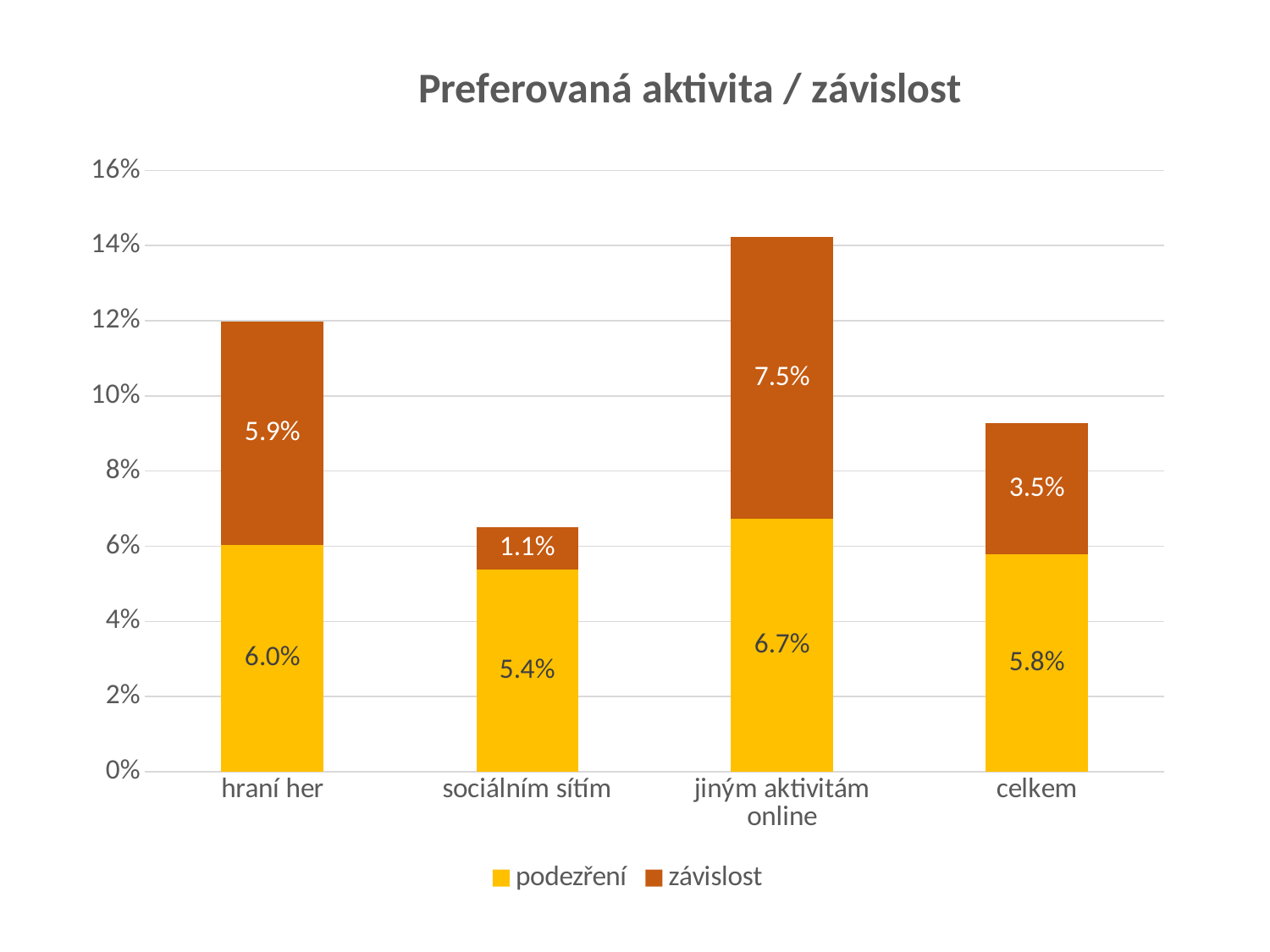

### Chart: Preferovaná aktivita / závislost

| Category | podezření | závislost |
|---|---|---|
| hraní her | 0.06035396256899657 | 0.05939346252066005 |
| sociálním sítím | 0.05375815217139992 | 0.011375946495525938 |
| jiným aktivitám online | 0.06721636288059787 | 0.07511909164579374 |
| celkem | 0.057809376450788694 | 0.03496300047113361 |